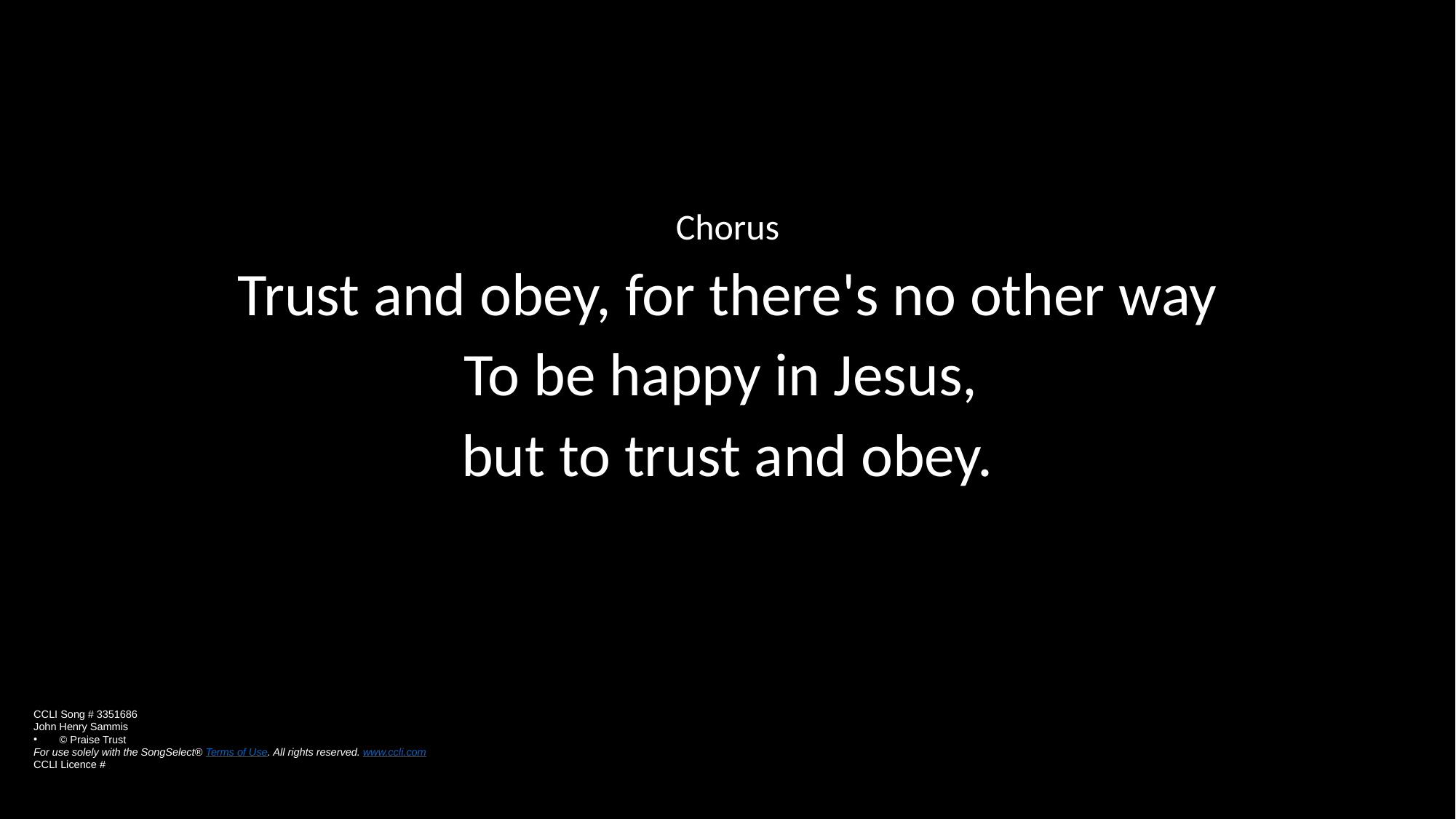

Chorus
Trust and obey, for there's no other way
To be happy in Jesus,
but to trust and obey.
CCLI Song # 3351686
John Henry Sammis
© Praise Trust
For use solely with the SongSelect® Terms of Use. All rights reserved. www.ccli.com
CCLI Licence #